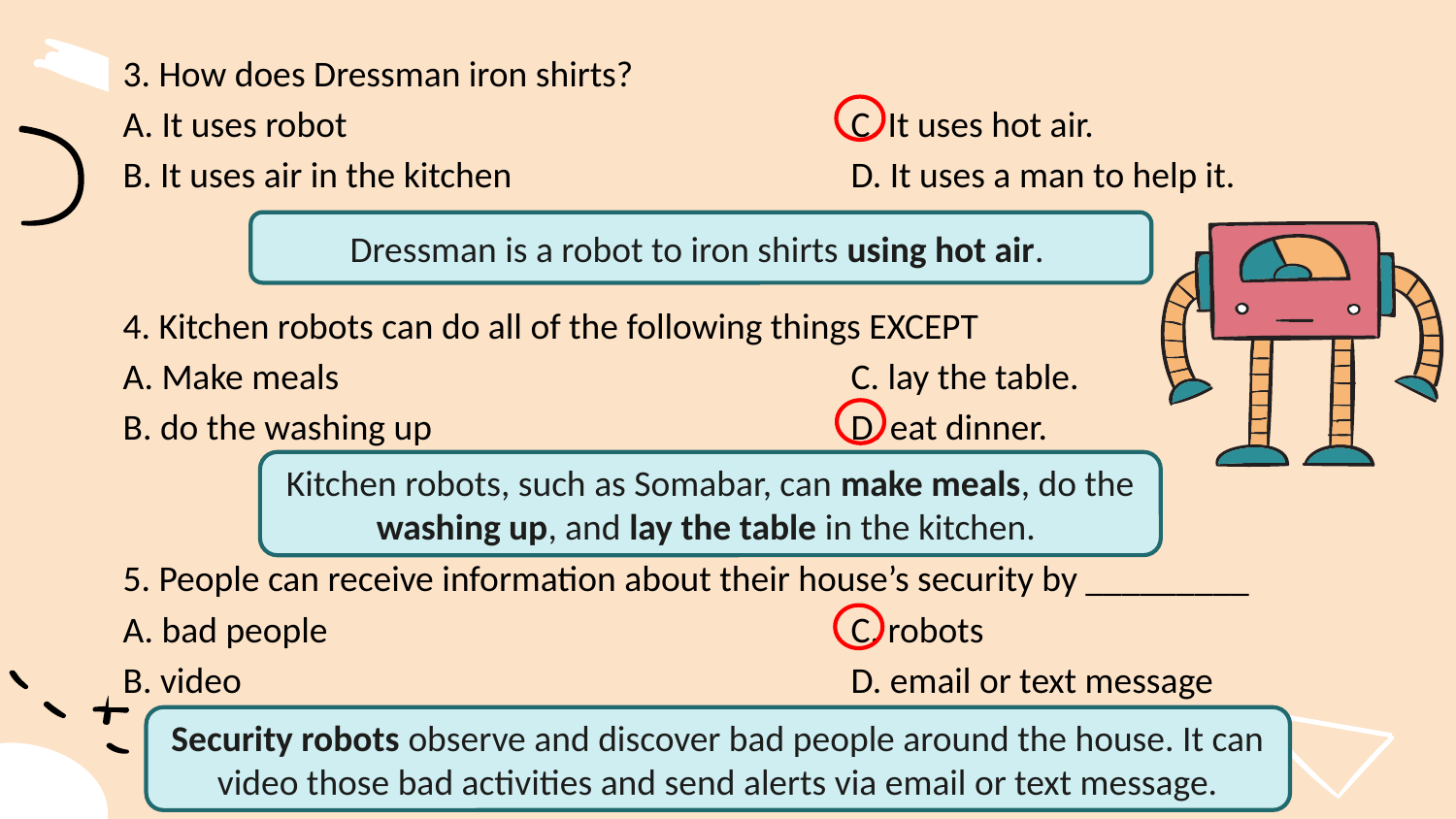

3. How does Dressman iron shirts?
A. It uses robot				C. It uses hot air.
B. It uses air in the kitchen			D. It uses a man to help it.

4. Kitchen robots can do all of the following things EXCEPT
A. Make meals				C. lay the table.
B. do the washing up			D. eat dinner.

5. People can receive information about their house’s security by _________
A. bad people 				C. robots
B. video 					D. email or text message

Dressman is a robot to iron shirts using hot air.

Kitchen robots, such as Somabar, can make meals, do the washing up, and lay the table in the kitchen.

Security robots observe and discover bad people around the house. It can video those bad activities and send alerts via email or text message.